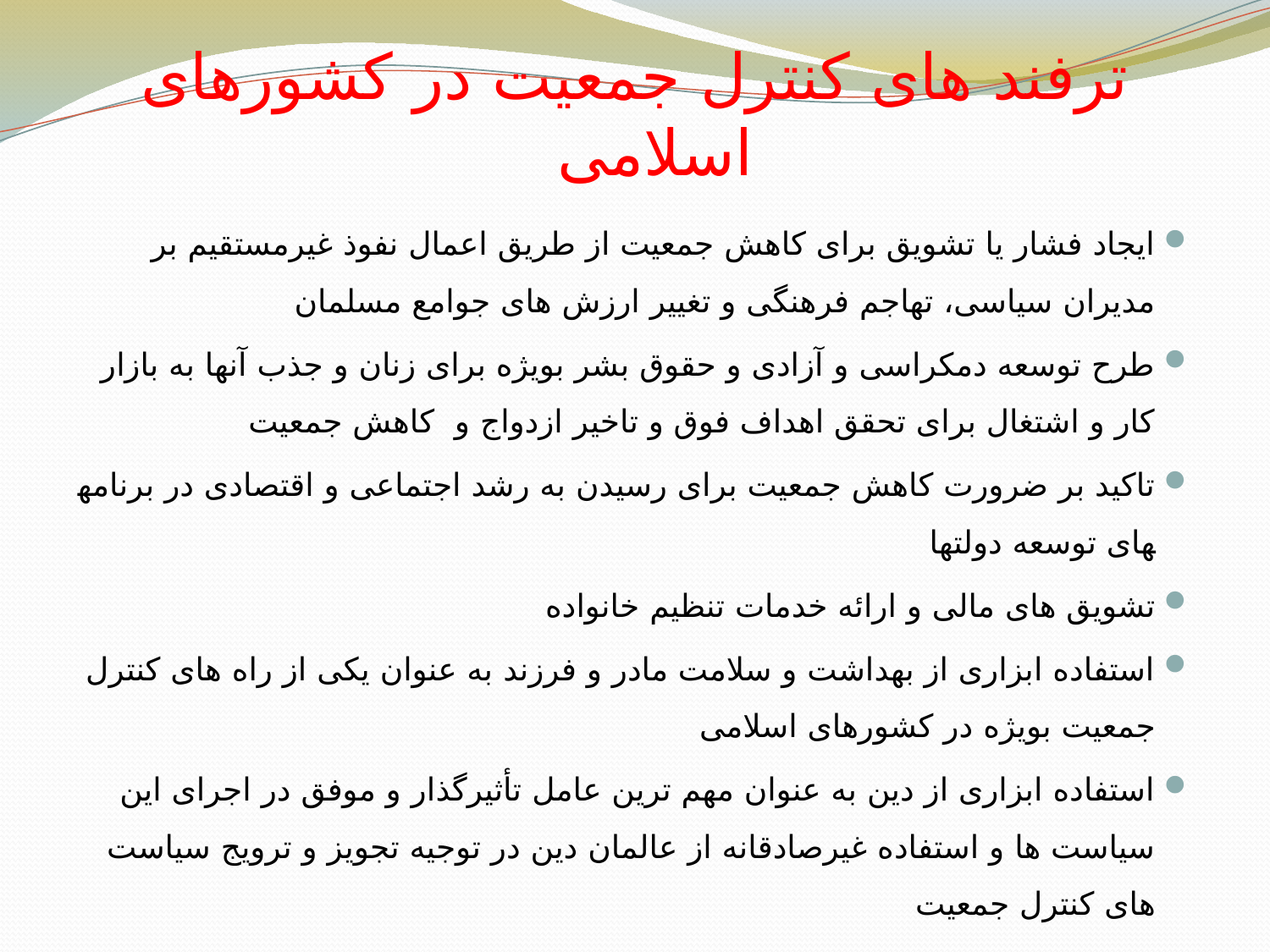

# ترفند های کنترل جمعیت در کشورهای اسلامی
ايجاد فشار یا تشويق برای کاهش جمعيت از طريق اعمال نفوذ غيرمستقيم بر مديران سياسی، تهاجم فرهنگی و تغيير ارزش های جوامع مسلمان
طرح توسعه دمکراسی و آزادی و حقوق بشر بويژه برای زنان و جذب آنها به بازار کار و اشتغال برای تحقق اهداف فوق و تاخیر ازدواج و  کاهش جمعیت
تاکيد بر ضرورت کاهش جمعيت برای رسيدن به رشد اجتماعی و اقتصادی در برنامه­های توسعه دولت­ها
تشویق های مالی و ارائه خدمات تنظیم خانواده
استفاده ابزاری از بهداشت و سلامت مادر و فرزند به عنوان يکی از راه های کنترل جمعيت بويژه در کشورهای اسلامی
استفاده ابزاری از دين به عنوان مهم ترين عامل تأثيرگذار و موفق در اجرای اين سياست ها و استفاده غیرصادقانه از عالمان دين در توجيه تجويز و ترويج سياست های کنترل جمعيت